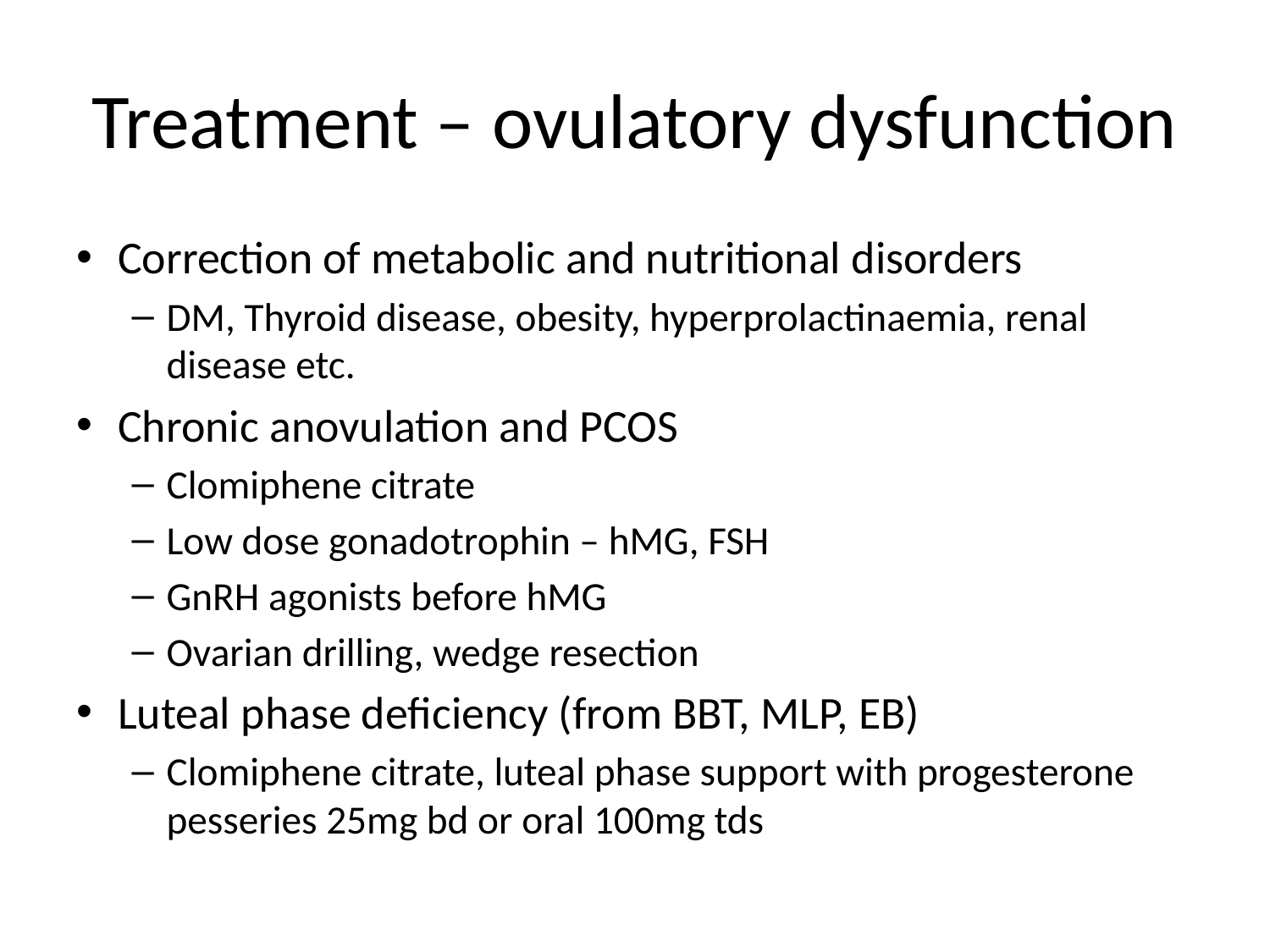

# Treatment – ovulatory dysfunction
Correction of metabolic and nutritional disorders
DM, Thyroid disease, obesity, hyperprolactinaemia, renal disease etc.
Chronic anovulation and PCOS
Clomiphene citrate
Low dose gonadotrophin – hMG, FSH
GnRH agonists before hMG
Ovarian drilling, wedge resection
Luteal phase deficiency (from BBT, MLP, EB)
Clomiphene citrate, luteal phase support with progesterone pesseries 25mg bd or oral 100mg tds